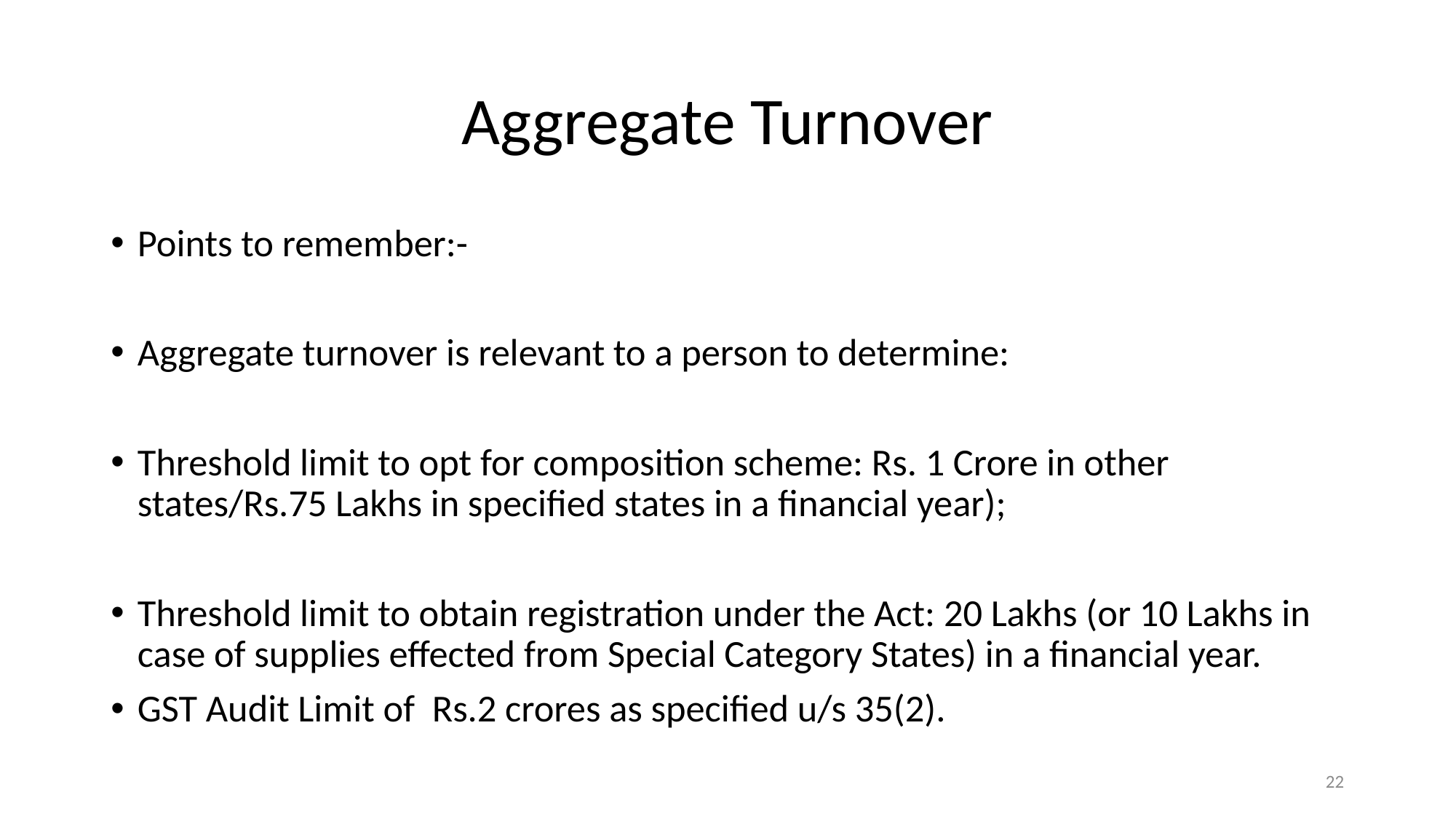

# Aggregate Turnover
Points to remember:-

Aggregate turnover is relevant to a person to determine:

Threshold limit to opt for composition scheme: Rs. 1 Crore in other states/Rs.75 Lakhs in specified states in a financial year);

Threshold limit to obtain registration under the Act: 20 Lakhs (or 10 Lakhs in case of supplies effected from Special Category States) in a financial year.
GST Audit Limit of  Rs.2 crores as specified u/s 35(2).

22